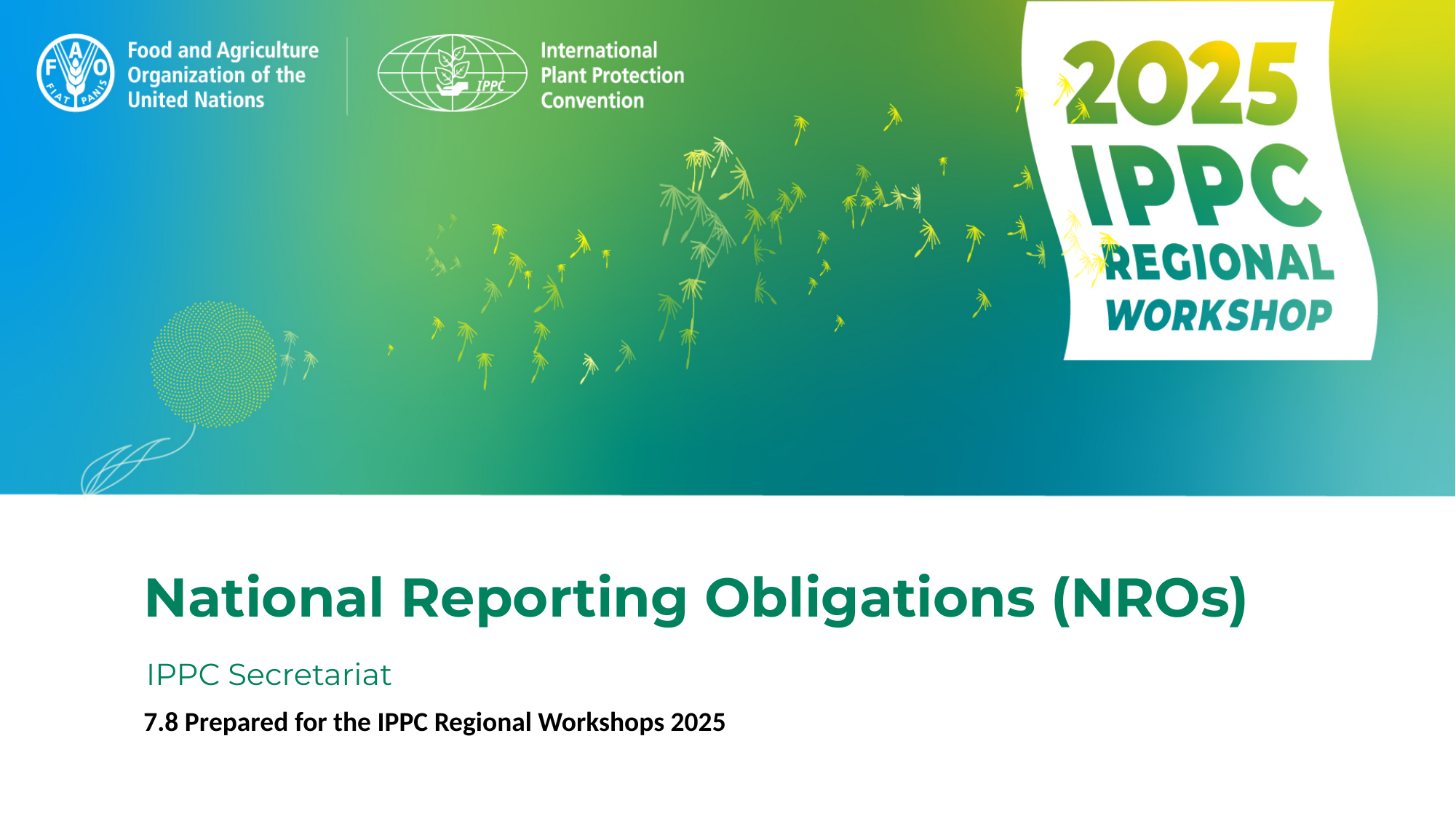

# National Reporting Obligations (NROs)
IPPC Secretariat
7.8 Prepared for the IPPC Regional Workshops 2025​